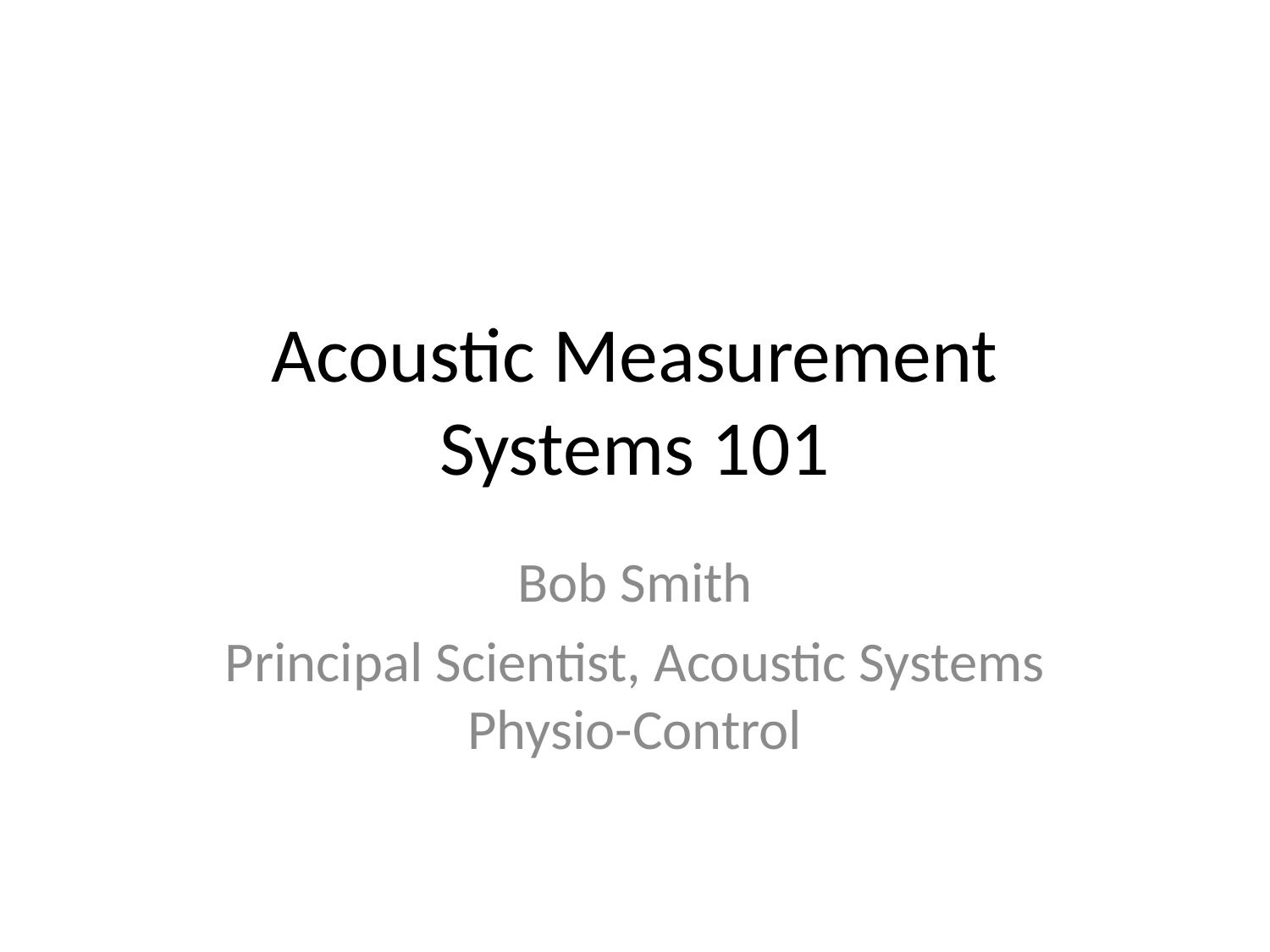

# Acoustic Measurement Systems 101
Bob Smith
Principal Scientist, Acoustic Systems Physio-Control